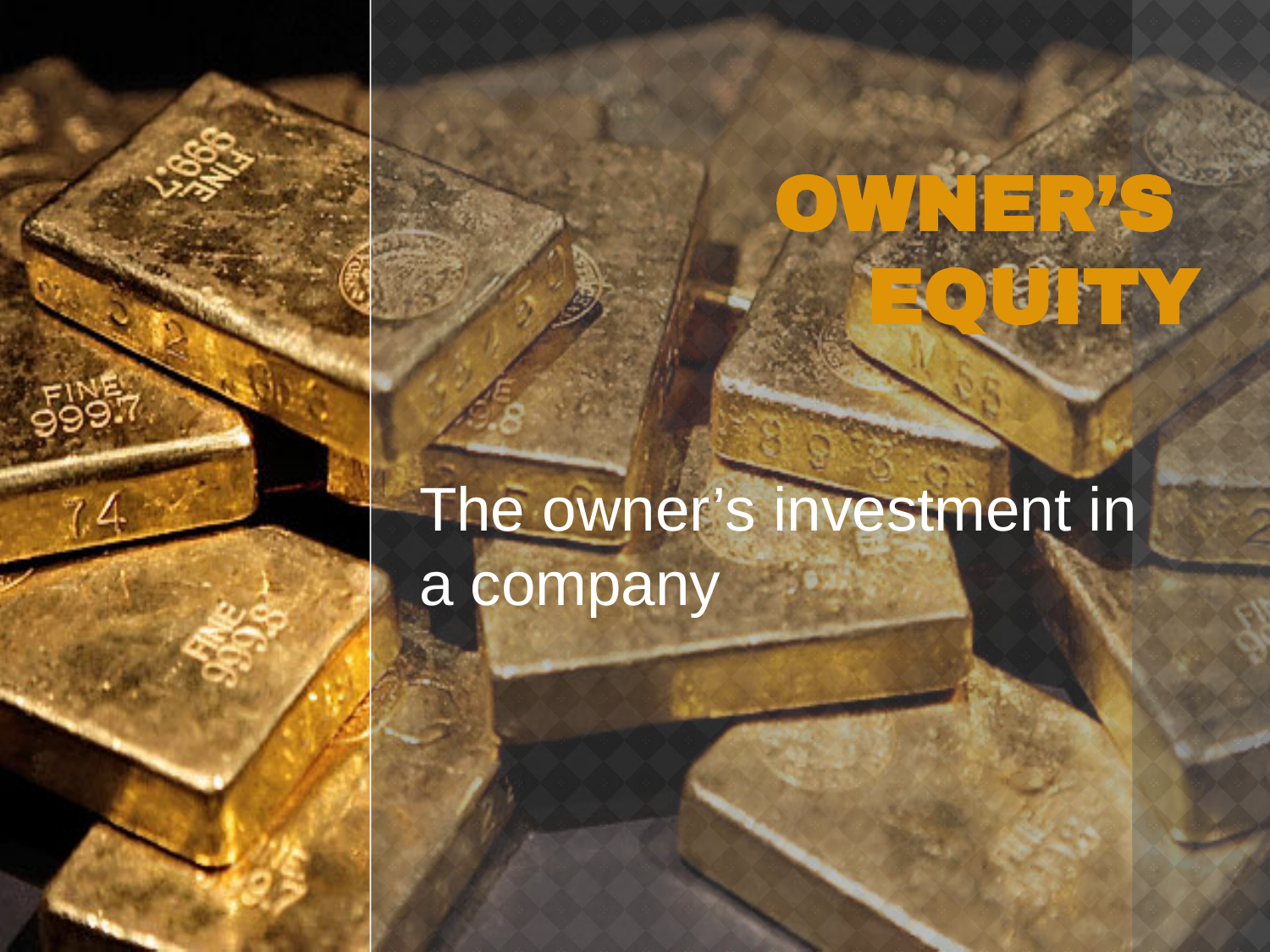

# Owner’s Equity

The owner’s investment in a company